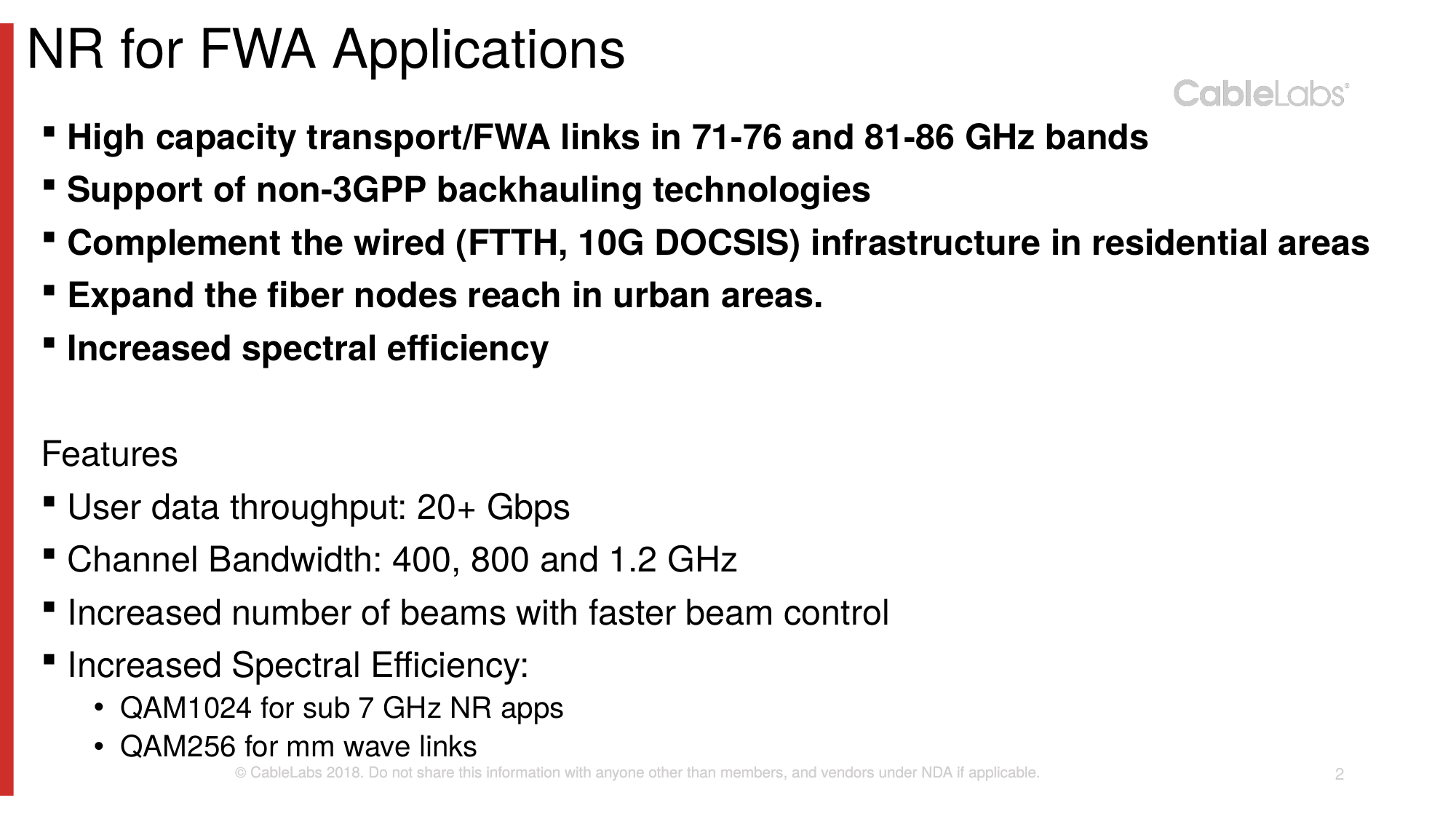

# NR for FWA Applications
High capacity transport/FWA links in 71-76 and 81-86 GHz bands
Support of non-3GPP backhauling technologies
Complement the wired (FTTH, 10G DOCSIS) infrastructure in residential areas
Expand the fiber nodes reach in urban areas.
Increased spectral efficiency

Features
User data throughput: 20+ Gbps
Channel Bandwidth: 400, 800 and 1.2 GHz
Increased number of beams with faster beam control
Increased Spectral Efficiency:
QAM1024 for sub 7 GHz NR apps
QAM256 for mm wave links

2